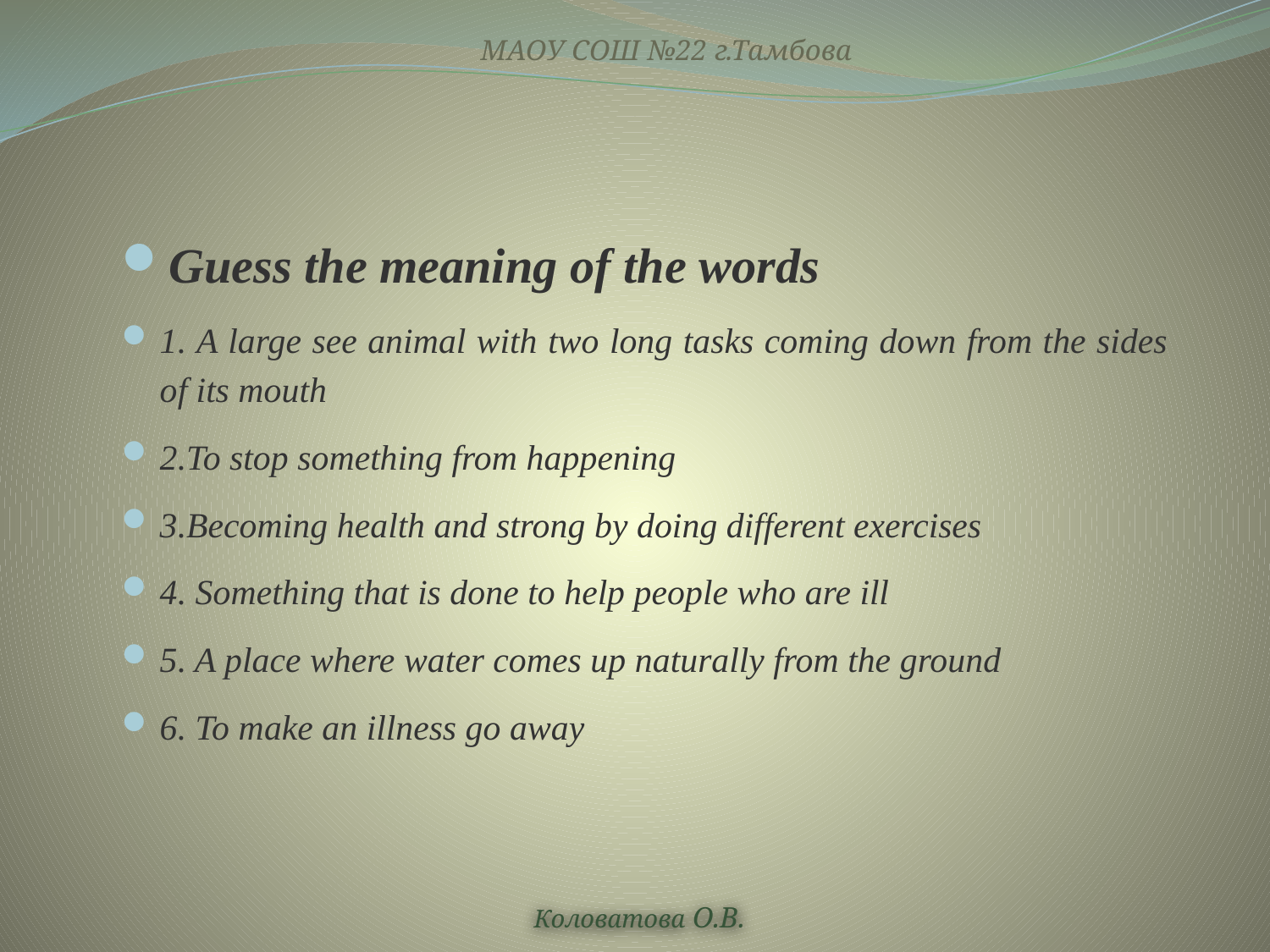

# МАОУ СОШ №22 г.Тамбова

Guess the meaning of the words
1. A large see animal with two long tasks coming down from the sides of its mouth
2.To stop something from happening
3.Becoming health and strong by doing different exercises
4. Something that is done to help people who are ill
5. A place where water comes up naturally from the ground
6. To make an illness go away

Коловатова О.В.